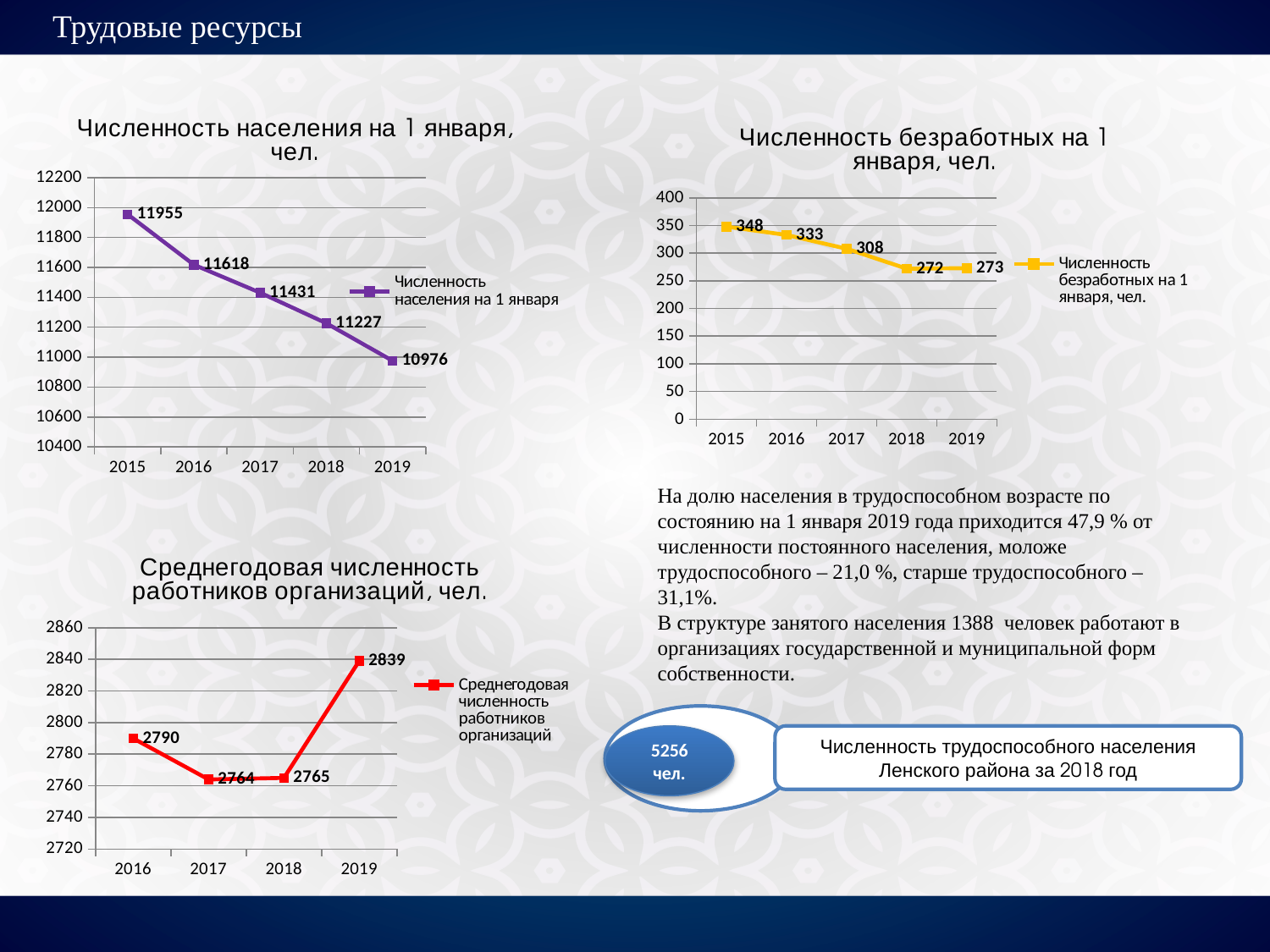

Трудовые ресурсы

### Chart: Численность населения на 1 января, чел.

| Category | Численность населения на 1 января |
|---|---|
| 2015 | 11955.0 |
| 2016 | 11618.0 |
| 2017 | 11431.0 |
| 2018 | 11227.0 |
| 2019 | 10976.0 |

### Chart:

| Category | Численность безработных на 1 января, чел. |
|---|---|
| 2015 | 348.0 |
| 2016 | 333.0 |
| 2017 | 308.0 |
| 2018 | 272.0 |
| 2019 | 273.0 |
На долю населения в трудоспособном возрасте по состоянию на 1 января 2019 года приходится 47,9 % от численности постоянного населения, моложе трудоспособного – 21,0 %, старше трудоспособного – 31,1%.
В структуре занятого населения 1388  человек работают в организациях государственной и муниципальной форм собственности.

### Chart: Среднегодовая численность работников организаций, чел.

| Category | Среднегодовая численность работников организаций |
|---|---|
| 2016 | 2790.0 |
| 2017 | 2764.0 |
| 2018 | 2765.0 |
| 2019 | 2839.0 |

5256
чел.
Численность трудоспособного населения Ленского района за 2018 год